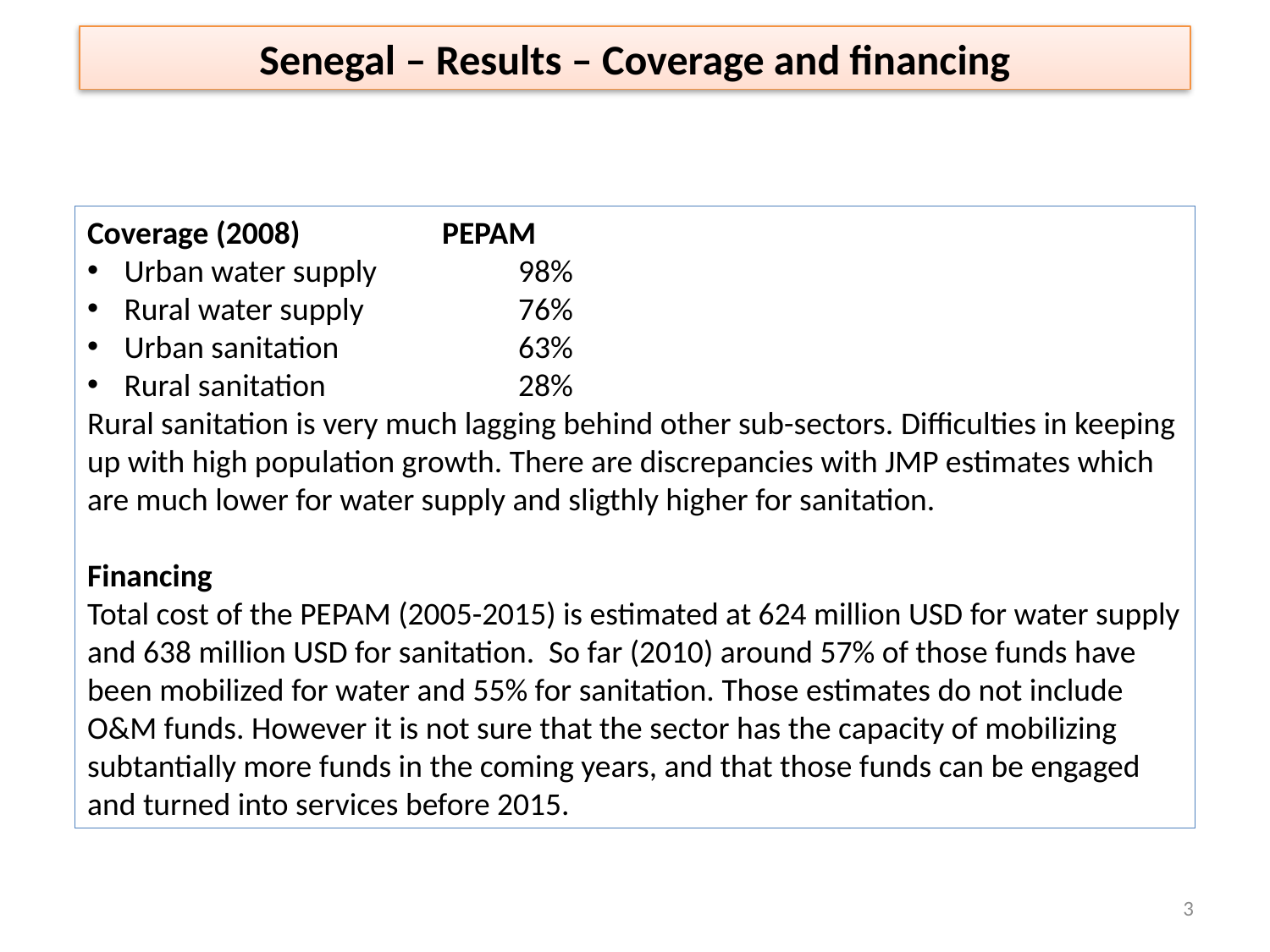

Senegal – Results – Coverage and financing
Coverage (2008)	PEPAM
Urban water supply	98%
Rural water supply	76%
Urban sanitation	63%
Rural sanitation	28%
Rural sanitation is very much lagging behind other sub-sectors. Difficulties in keeping up with high population growth. There are discrepancies with JMP estimates which are much lower for water supply and sligthly higher for sanitation.

Financing
Total cost of the PEPAM (2005-2015) is estimated at 624 million USD for water supply and 638 million USD for sanitation.  So far (2010) around 57% of those funds have been mobilized for water and 55% for sanitation. Those estimates do not include O&M funds. However it is not sure that the sector has the capacity of mobilizing subtantially more funds in the coming years, and that those funds can be engaged and turned into services before 2015.
3